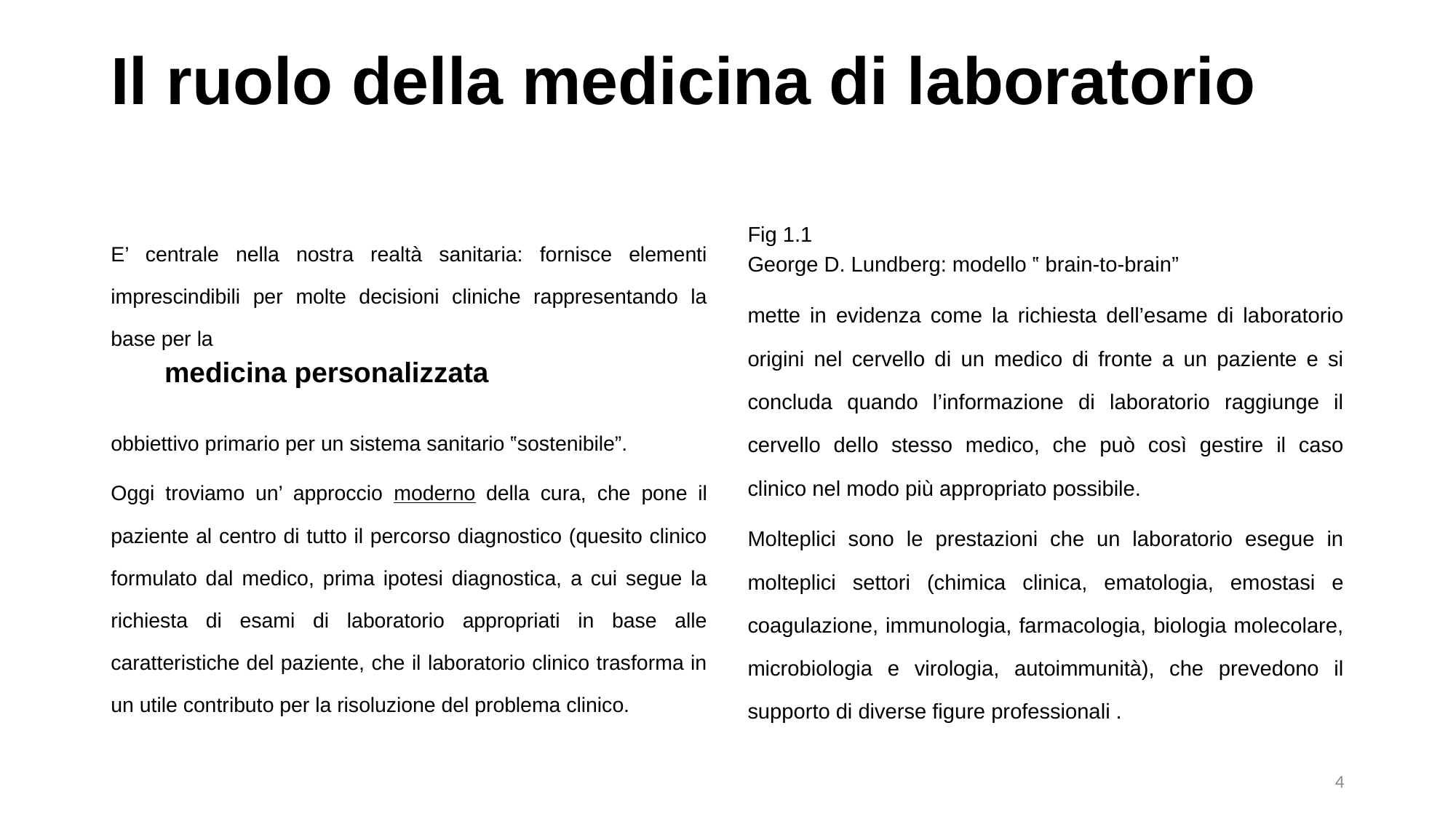

# Il ruolo della medicina di laboratorio
E’ centrale nella nostra realtà sanitaria: fornisce elementi imprescindibili per molte decisioni cliniche rappresentando la base per la
	medicina personalizzata

obbiettivo primario per un sistema sanitario ‟sostenibile”.
Oggi troviamo un’ approccio moderno della cura, che pone il paziente al centro di tutto il percorso diagnostico (quesito clinico formulato dal medico, prima ipotesi diagnostica, a cui segue la richiesta di esami di laboratorio appropriati in base alle caratteristiche del paziente, che il laboratorio clinico trasforma in un utile contributo per la risoluzione del problema clinico.

Fig 1.1
George D. Lundberg: modello ‟ brain-to-brain”
mette in evidenza come la richiesta dell’esame di laboratorio origini nel cervello di un medico di fronte a un paziente e si concluda quando l’informazione di laboratorio raggiunge il cervello dello stesso medico, che può così gestire il caso clinico nel modo più appropriato possibile.
Molteplici sono le prestazioni che un laboratorio esegue in molteplici settori (chimica clinica, ematologia, emostasi e coagulazione, immunologia, farmacologia, biologia molecolare, microbiologia e virologia, autoimmunità), che prevedono il supporto di diverse figure professionali .

4